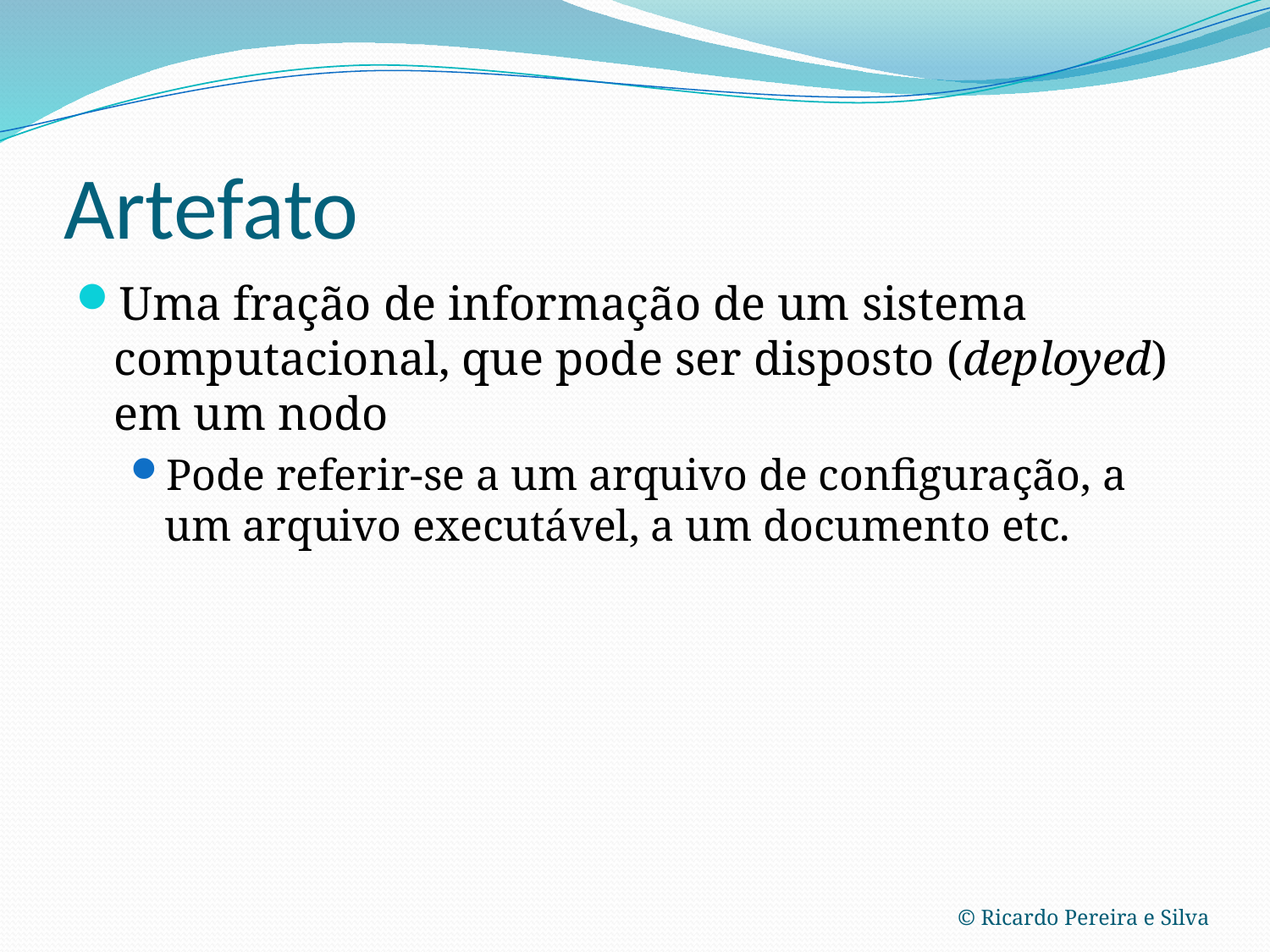

# Artefato
Uma fração de informação de um sistema computacional, que pode ser disposto (deployed) em um nodo
Pode referir-se a um arquivo de configuração, a um arquivo executável, a um documento etc.
© Ricardo Pereira e Silva